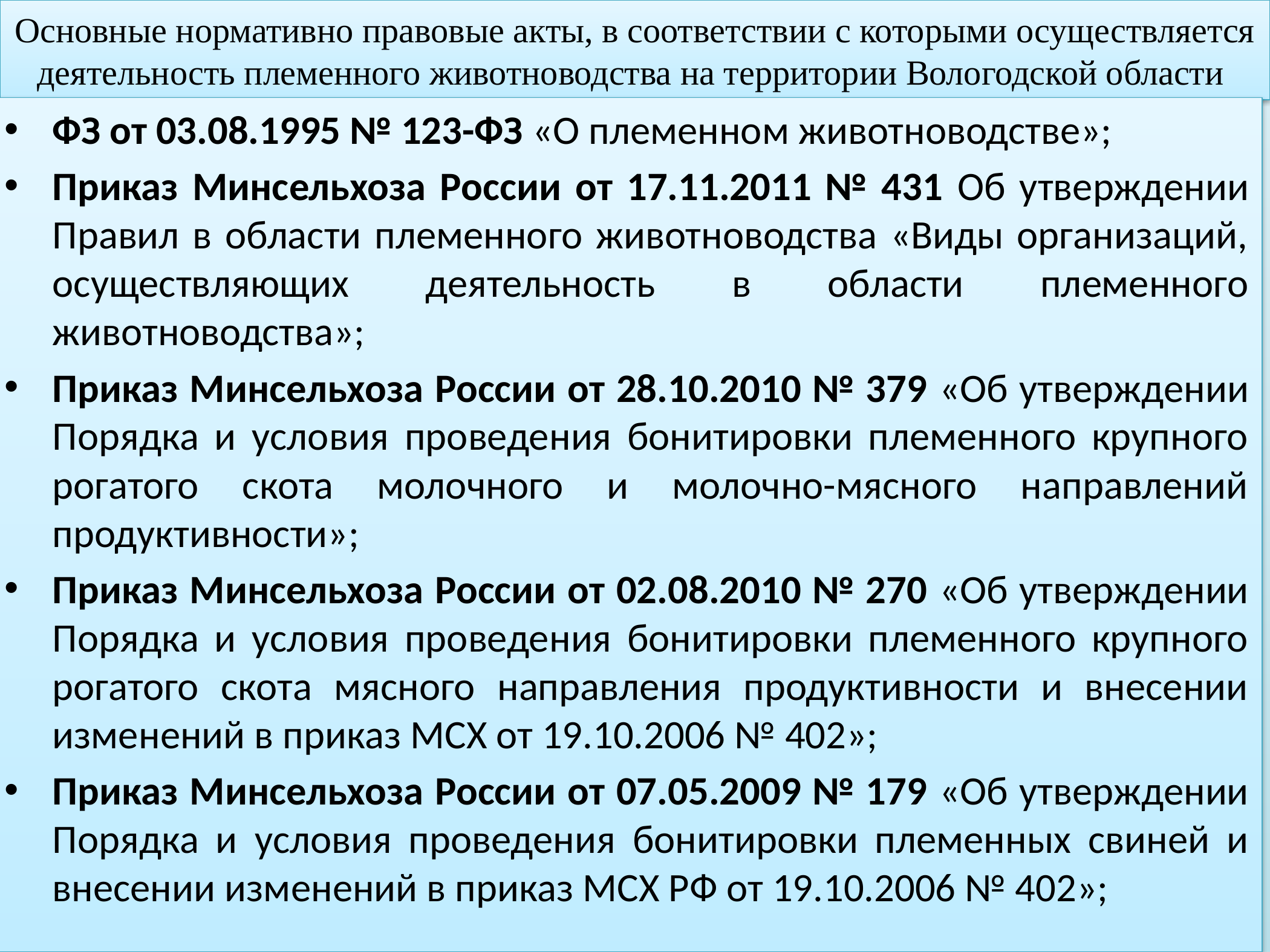

# Основные нормативно правовые акты, в соответствии с которыми осуществляется деятельность племенного животноводства на территории Вологодской области
ФЗ от 03.08.1995 № 123-ФЗ «О племенном животноводстве»;
Приказ Минсельхоза России от 17.11.2011 № 431 Об утверждении Правил в области племенного животноводства «Виды организаций, осуществляющих деятельность в области племенного животноводства»;
Приказ Минсельхоза России от 28.10.2010 № 379 «Об утверждении Порядка и условия проведения бонитировки племенного крупного рогатого скота молочного и молочно-мясного направлений продуктивности»;
Приказ Минсельхоза России от 02.08.2010 № 270 «Об утверждении Порядка и условия проведения бонитировки племенного крупного рогатого скота мясного направления продуктивности и внесении изменений в приказ МСХ от 19.10.2006 № 402»;
Приказ Минсельхоза России от 07.05.2009 № 179 «Об утверждении Порядка и условия проведения бонитировки племенных свиней и внесении изменений в приказ МСХ РФ от 19.10.2006 № 402»;